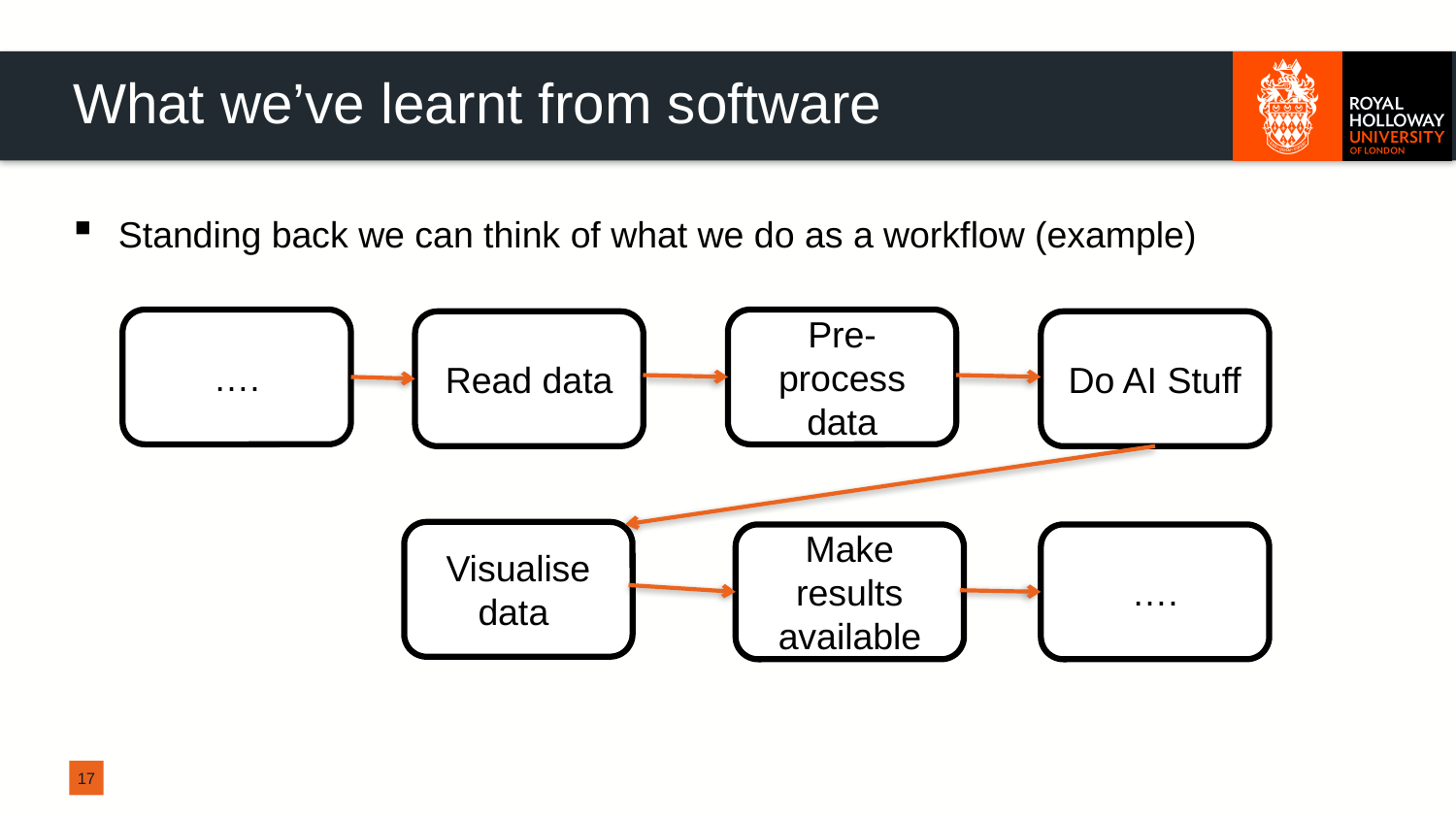

# What we’ve learnt from software
Standing back we can think of what we do as a workflow (example)

Pre-process data
….
Do AI Stuff
Read data
Visualise data
Make results available
….
17